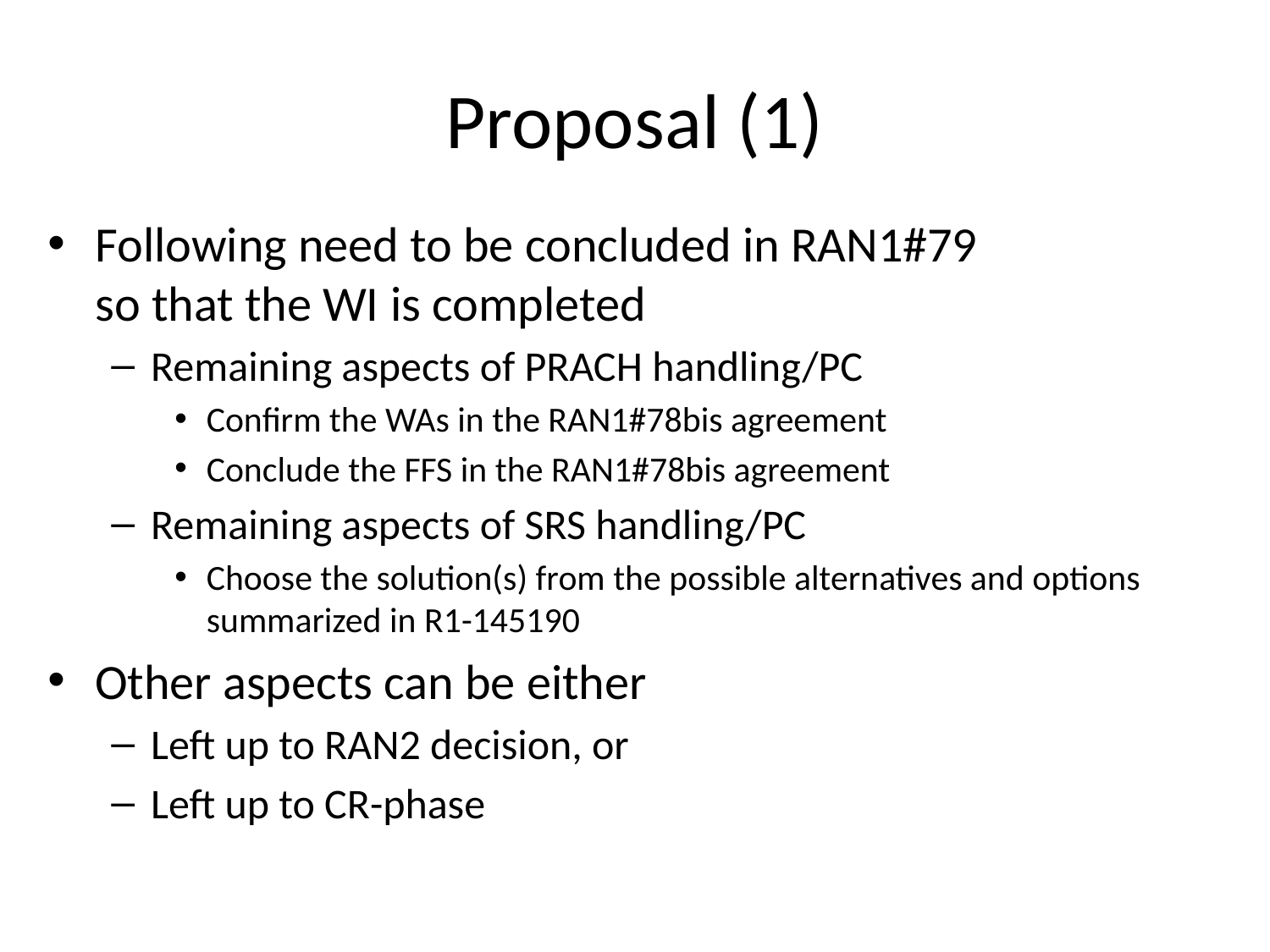

# Proposal (1)
Following need to be concluded in RAN1#79
so that the WI is completed
Remaining aspects of PRACH handling/PC
Confirm the WAs in the RAN1#78bis agreement
Conclude the FFS in the RAN1#78bis agreement
Remaining aspects of SRS handling/PC
Choose the solution(s) from the possible alternatives and options summarized in R1-145190
Other aspects can be either
Left up to RAN2 decision, or
Left up to CR-phase